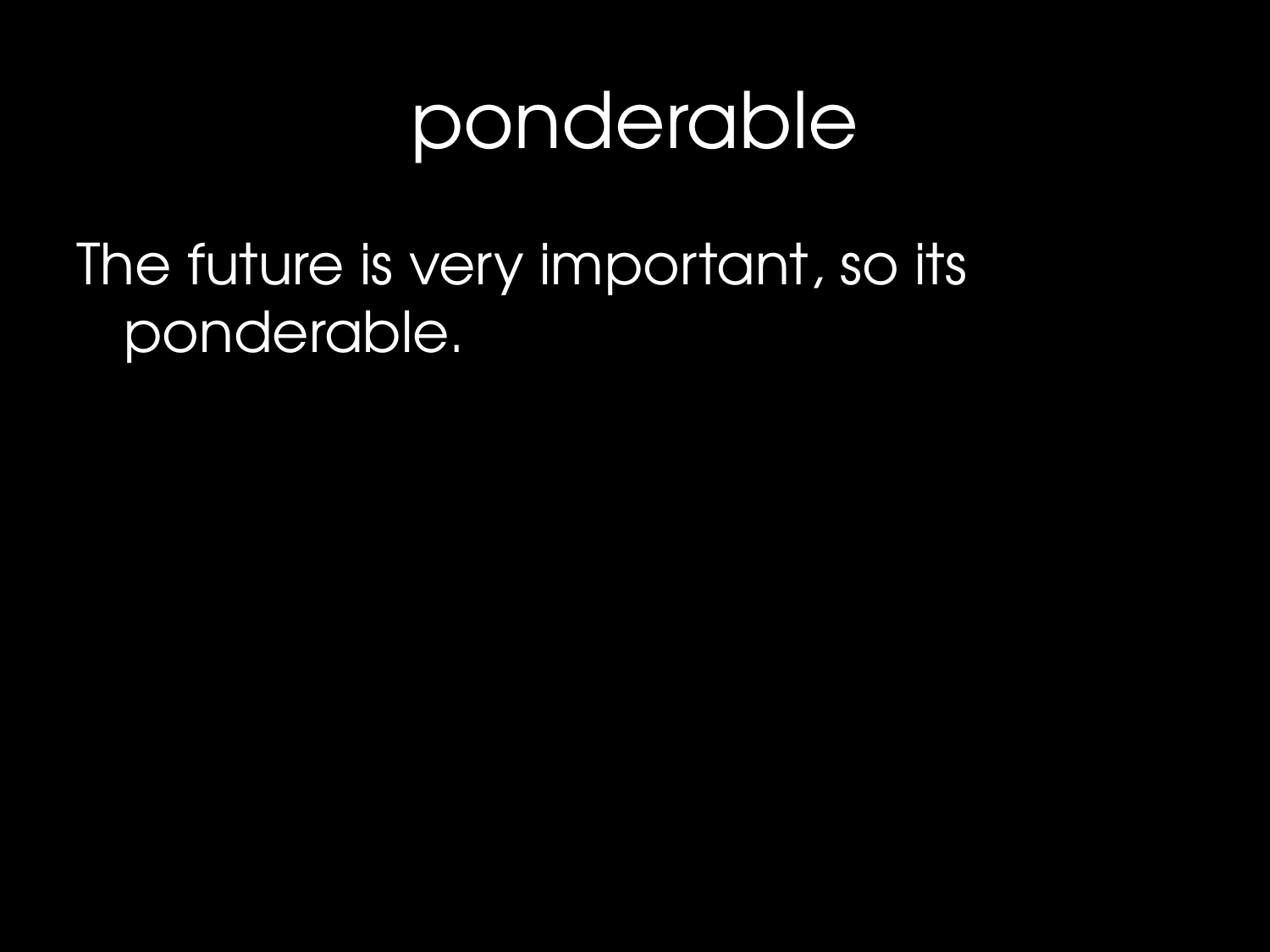

# ponderable
The future is very important, so its ponderable.